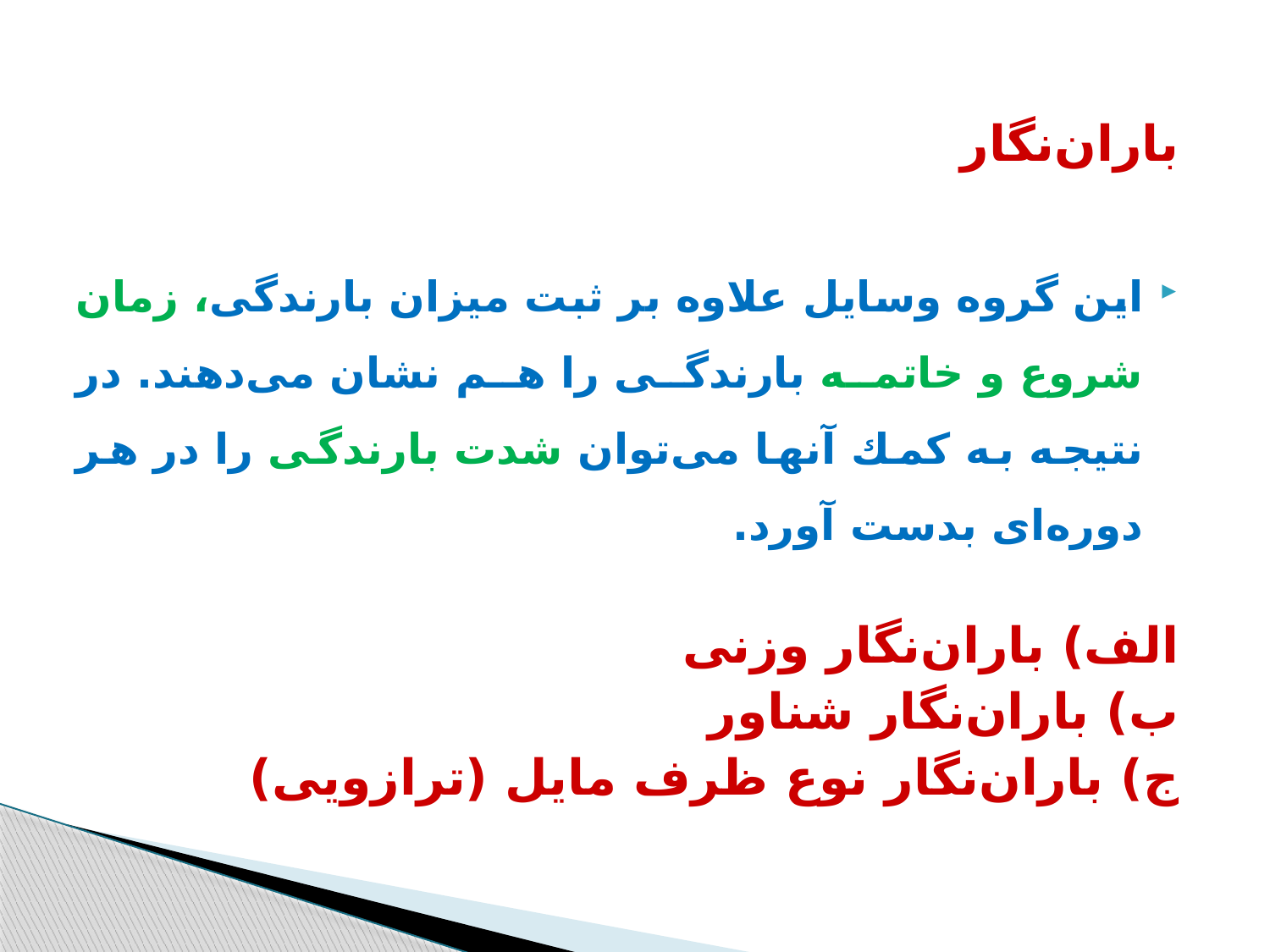

باران‌نگار

این گروه وسایل علاوه بر ثبت میزان بارندگی، زمان شروع و خاتمه بارندگی را هم نشان می‌دهند. در نتیجه به كمك آنها می‌توان شدت بارندگی را در هر دوره‌ای بدست آورد.

الف) باران‌نگار وزنی
ب) باران‌نگار شناور
ج) باران‌نگار نوع ظرف مایل (ترازویی)